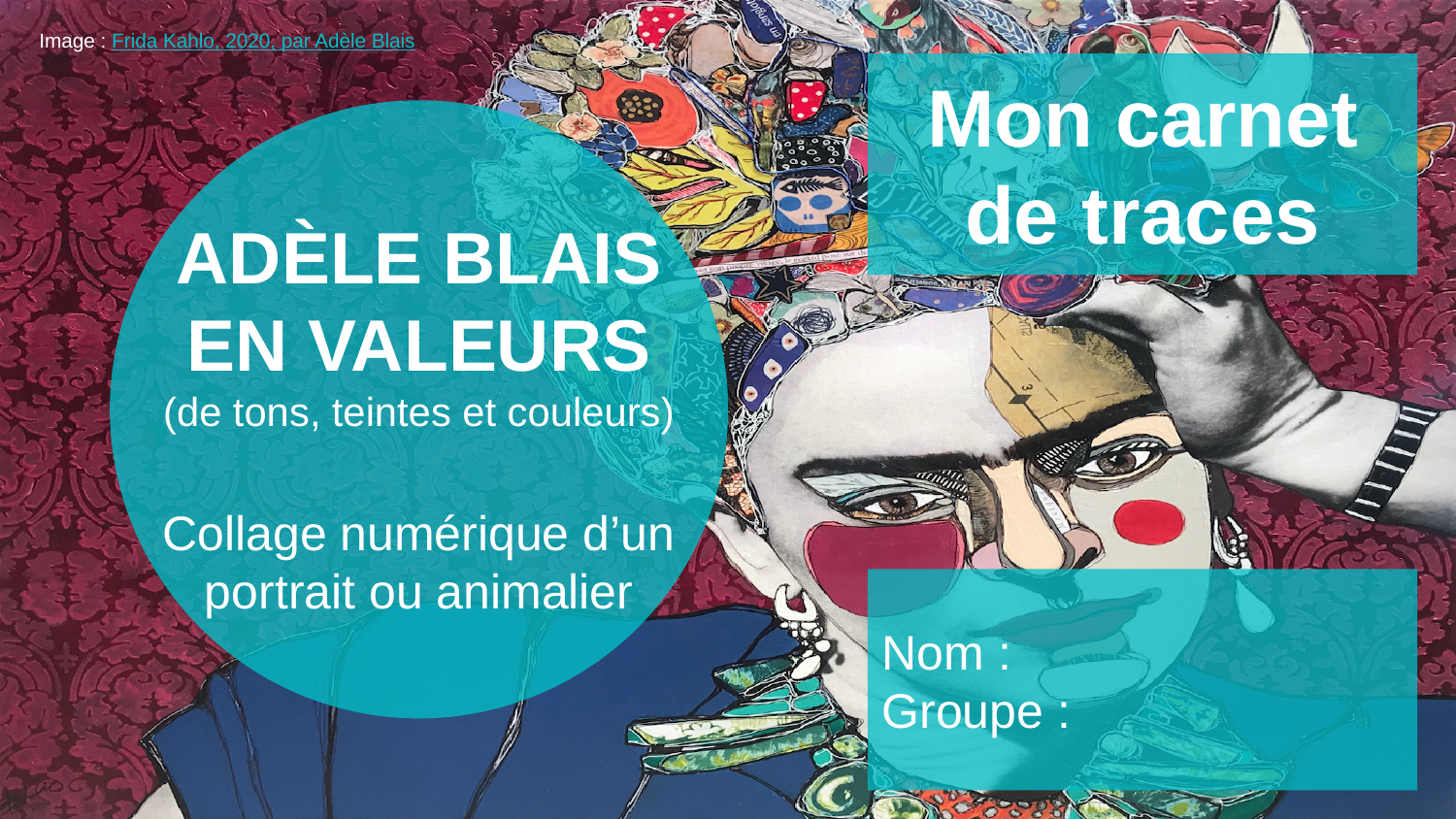

Image : Frida Kahlo, 2020, par Adèle Blais

Mon carnet de traces

# ADÈLE BLAIS EN VALEURS (de tons, teintes et couleurs) Collage numérique d’un portrait ou animalier
Nom :
Groupe :